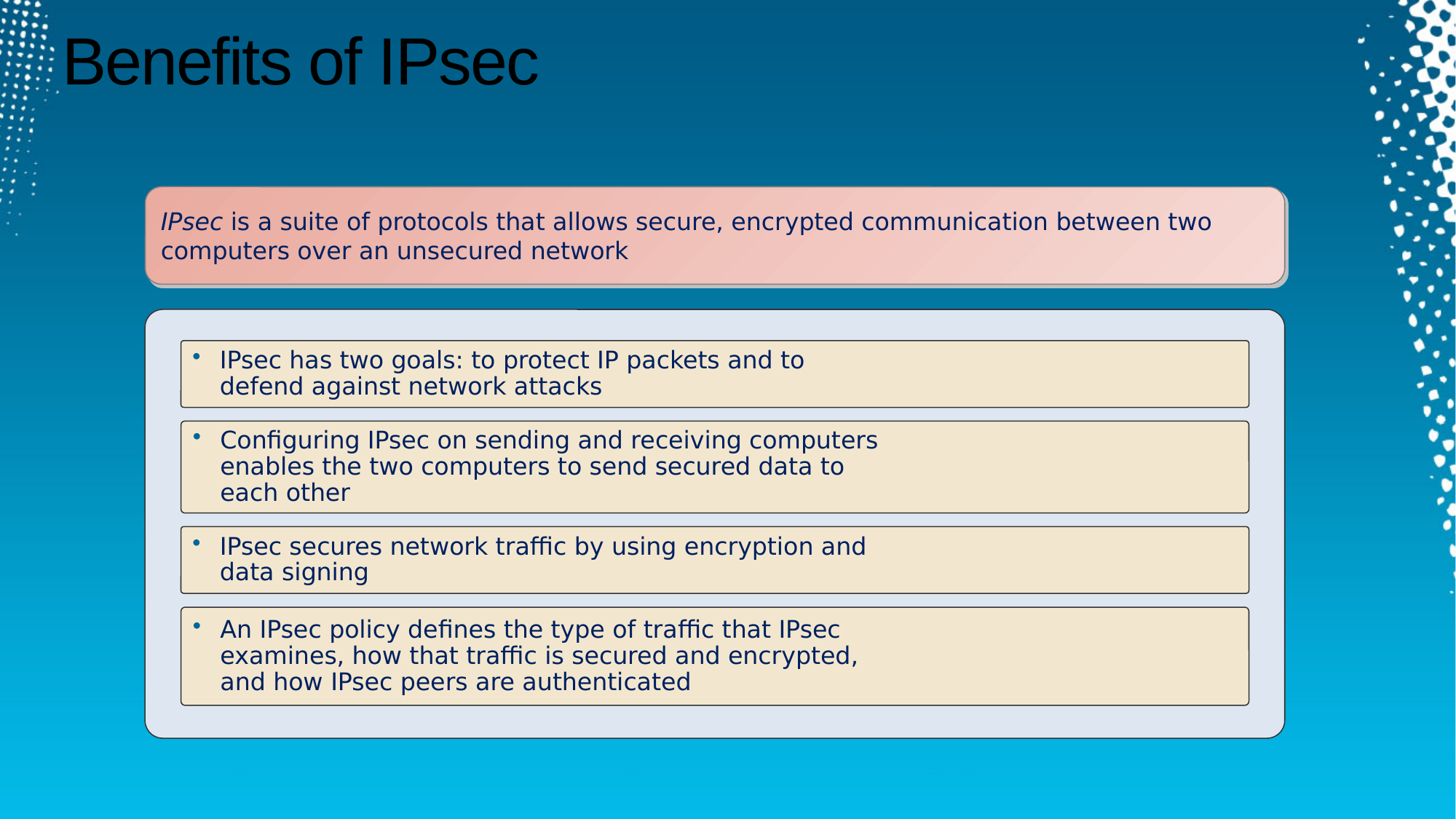

# Benefits of IPsec
IPsec is a suite of protocols that allows secure, encrypted communication between two computers over an unsecured network

IPsec has two goals: to protect IP packets and to
defend against network attacks
Configuring IPsec on sending and receiving computers
enables the two computers to send secured data to
each other
IPsec secures network traffic by using encryption and
data signing
An IPsec policy defines the type of traffic that IPsec
examines, how that traffic is secured and encrypted,
and how IPsec peers are authenticated